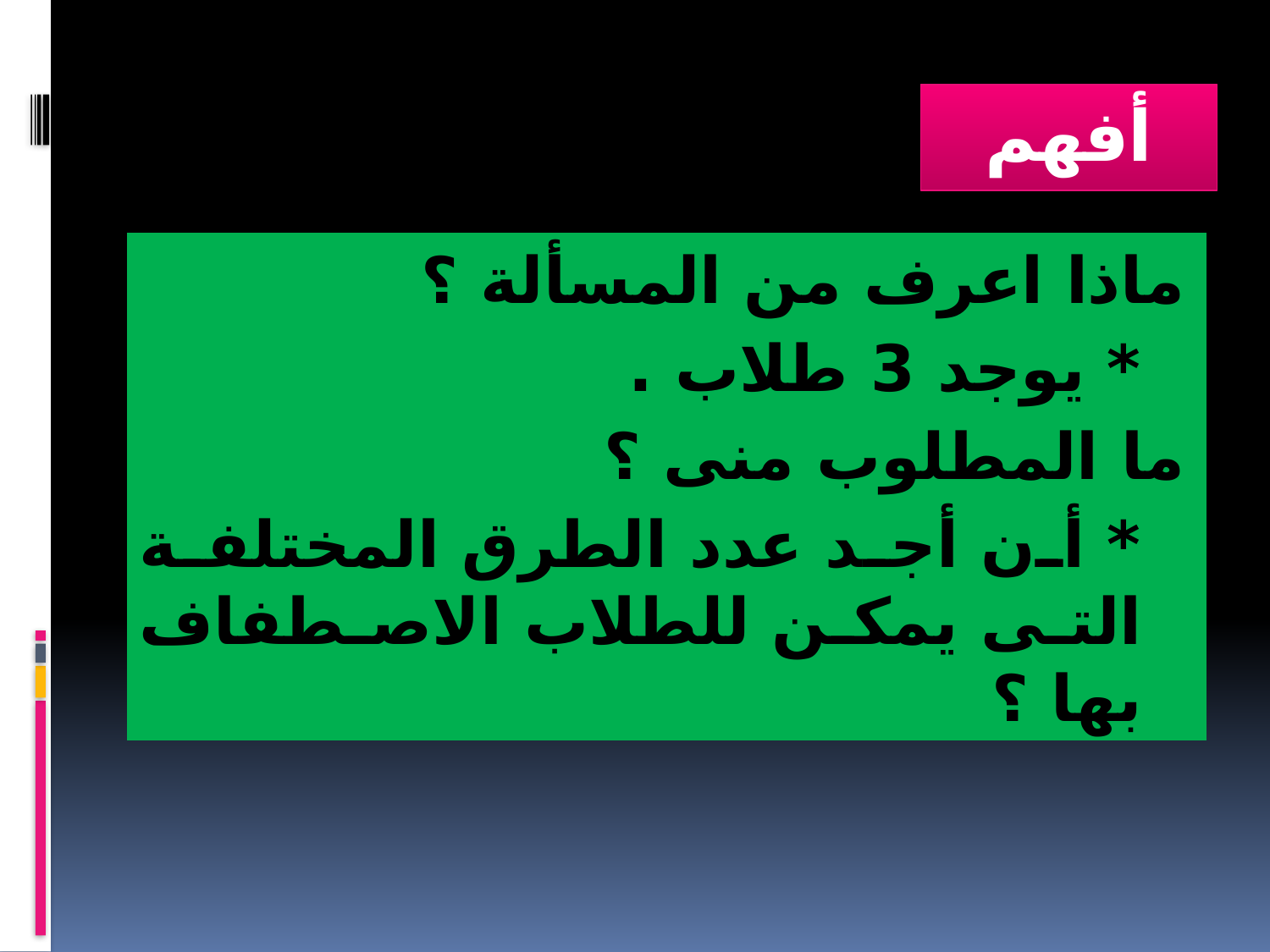

# أفهم
ماذا اعرف من المسألة ؟
  * يوجد 3 طلاب .
ما المطلوب منى ؟
  * أن أجد عدد الطرق المختلفة التى يمكن للطلاب الاصطفاف بها ؟